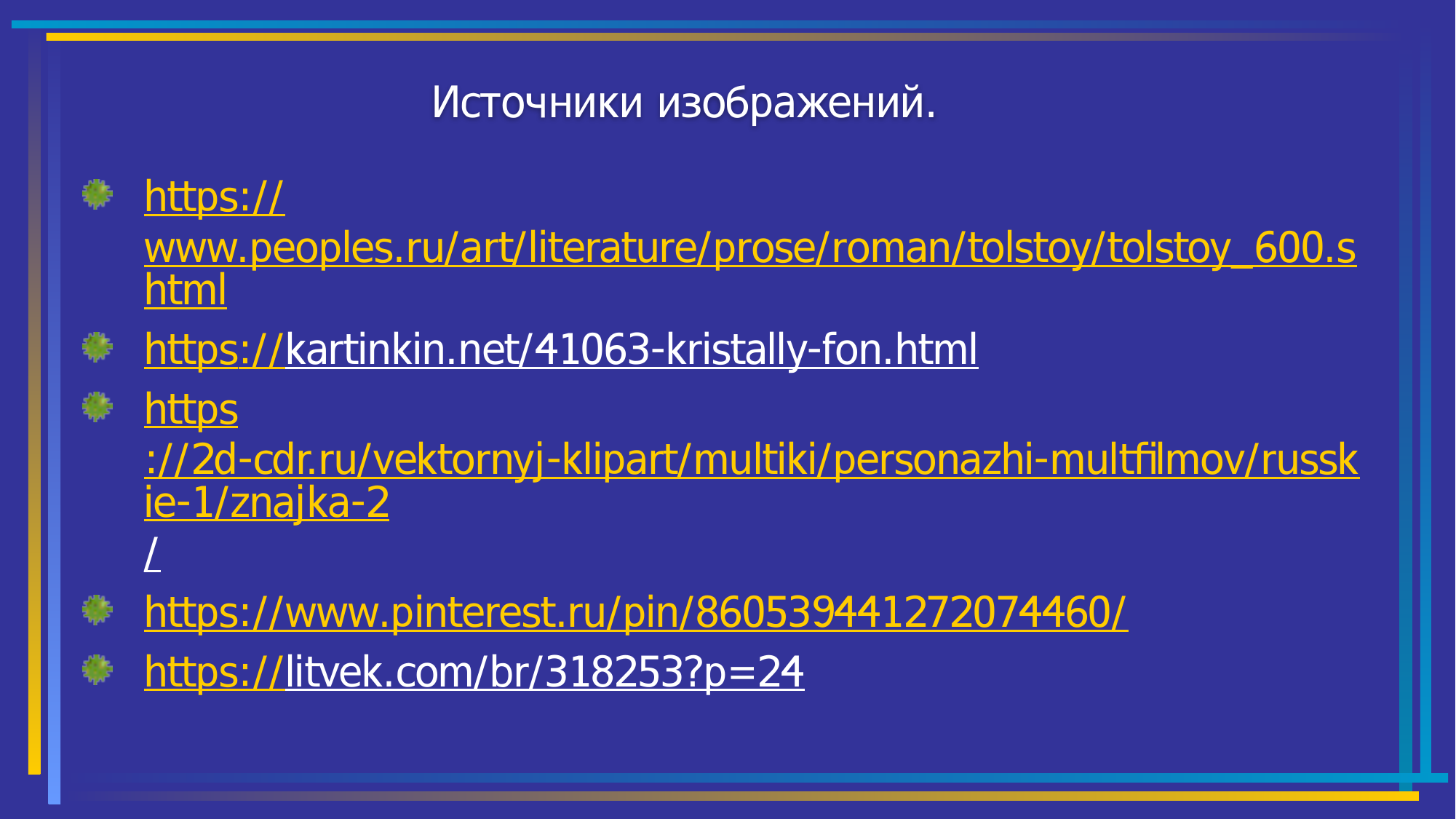

# Источники изображений.
https://www.peoples.ru/art/literature/prose/roman/tolstoy/tolstoy_600.shtml
https://kartinkin.net/41063-kristally-fon.html
https://2d-cdr.ru/vektornyj-klipart/multiki/personazhi-multfilmov/russkie-1/znajka-2/
https://www.pinterest.ru/pin/860539441272074460/
https://litvek.com/br/318253?p=24